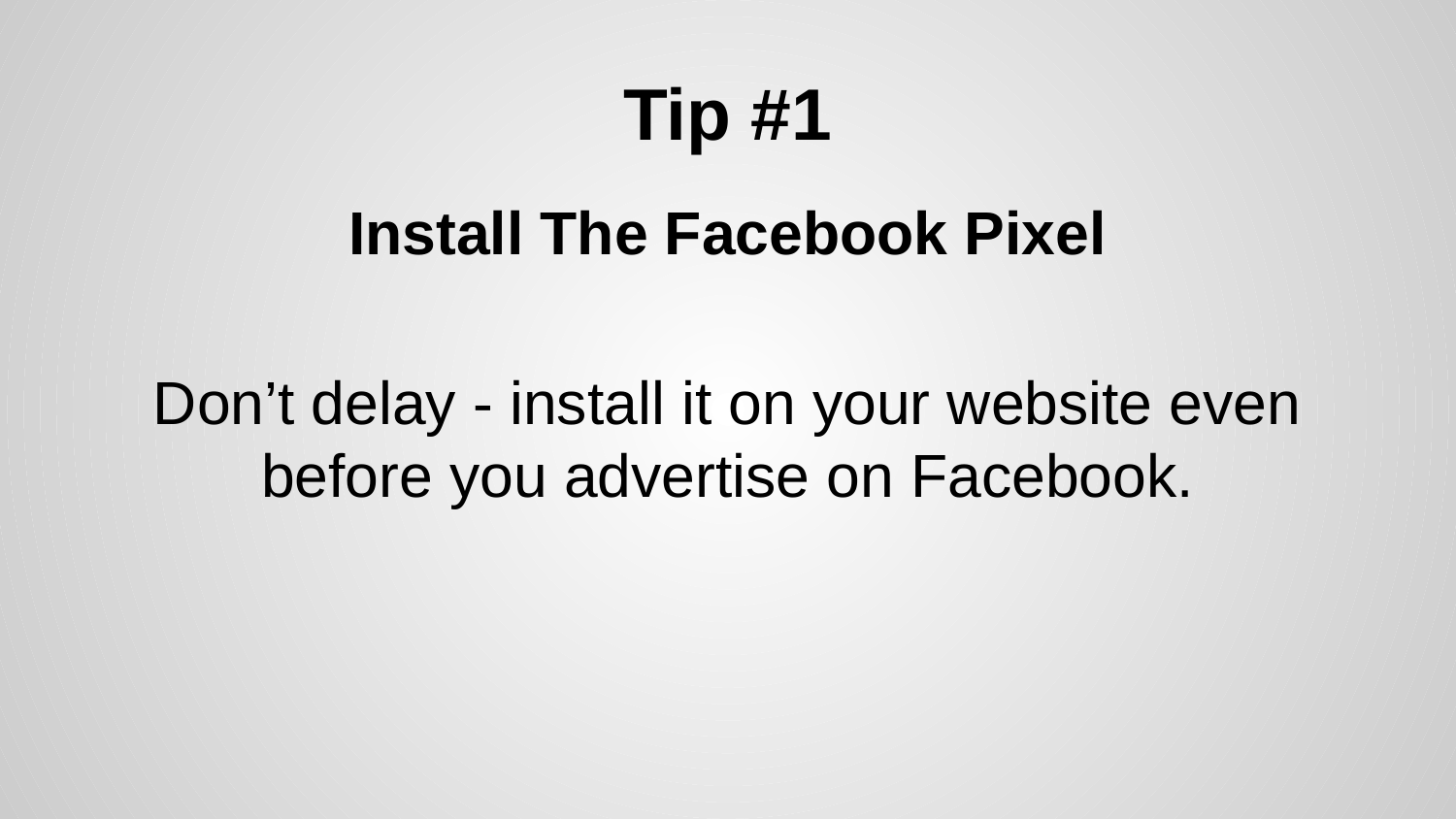

# Tip #1
Install The Facebook Pixel

Don’t delay - install it on your website even before you advertise on Facebook.